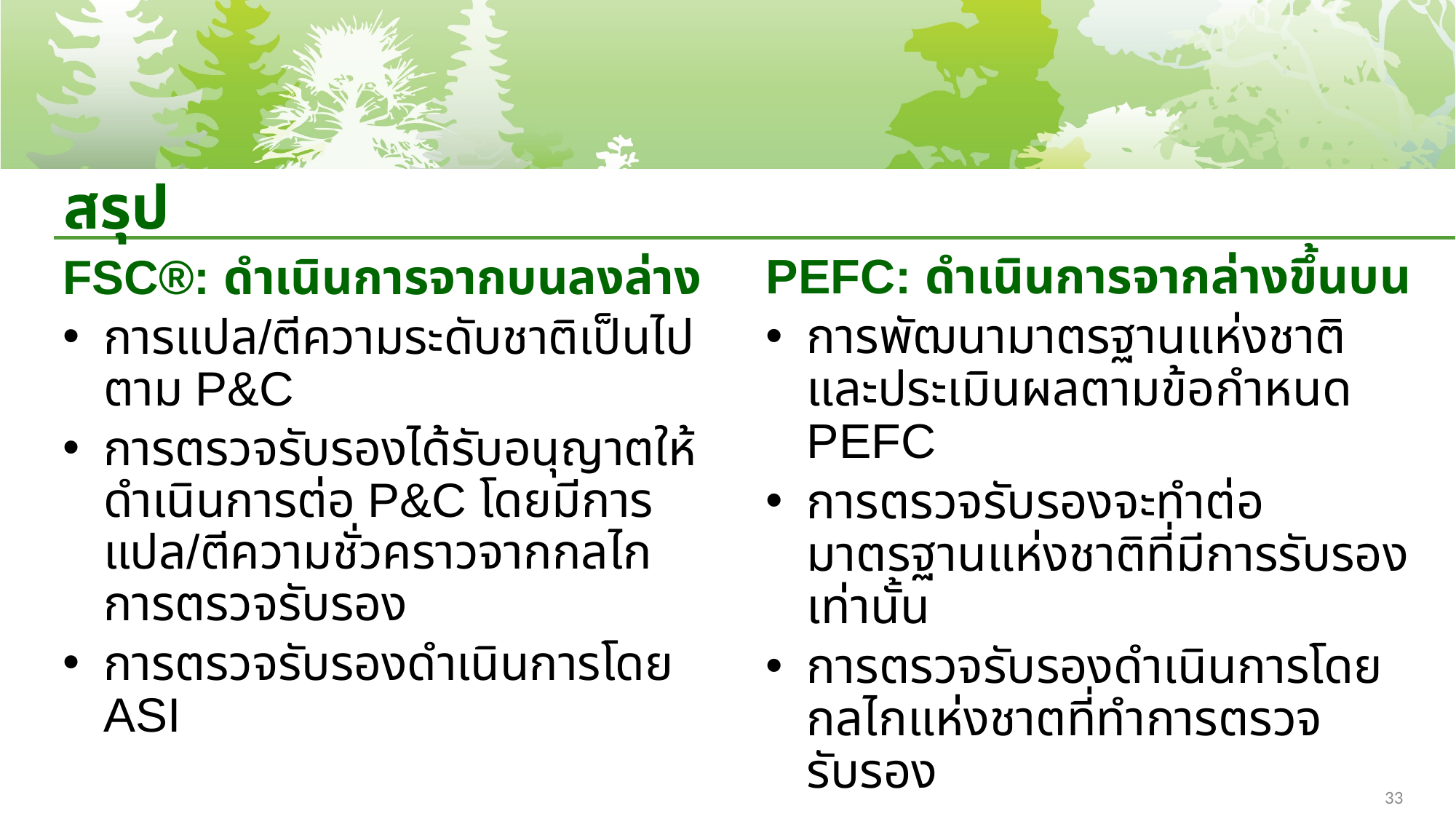

# สรุป
PEFC: ดำเนินการจากล่างขึ้นบน
การพัฒนามาตรฐานแห่งชาติ และประเมินผลตามข้อกำหนด PEFC
การตรวจรับรองจะทำต่อมาตรฐานแห่งชาติที่มีการรับรองเท่านั้น
การตรวจรับรองดำเนินการโดยกลไกแห่งชาตที่ทำการตรวจรับรอง

FSC®: ดำเนินการจากบนลงล่าง
การแปล/ตีความระดับชาติเป็นไปตาม P&C
การตรวจรับรองได้รับอนุญาตให้ดำเนินการต่อ P&C โดยมีการแปล/ตีความชั่วคราวจากกลไกการตรวจรับรอง
การตรวจรับรองดำเนินการโดย ASI

33